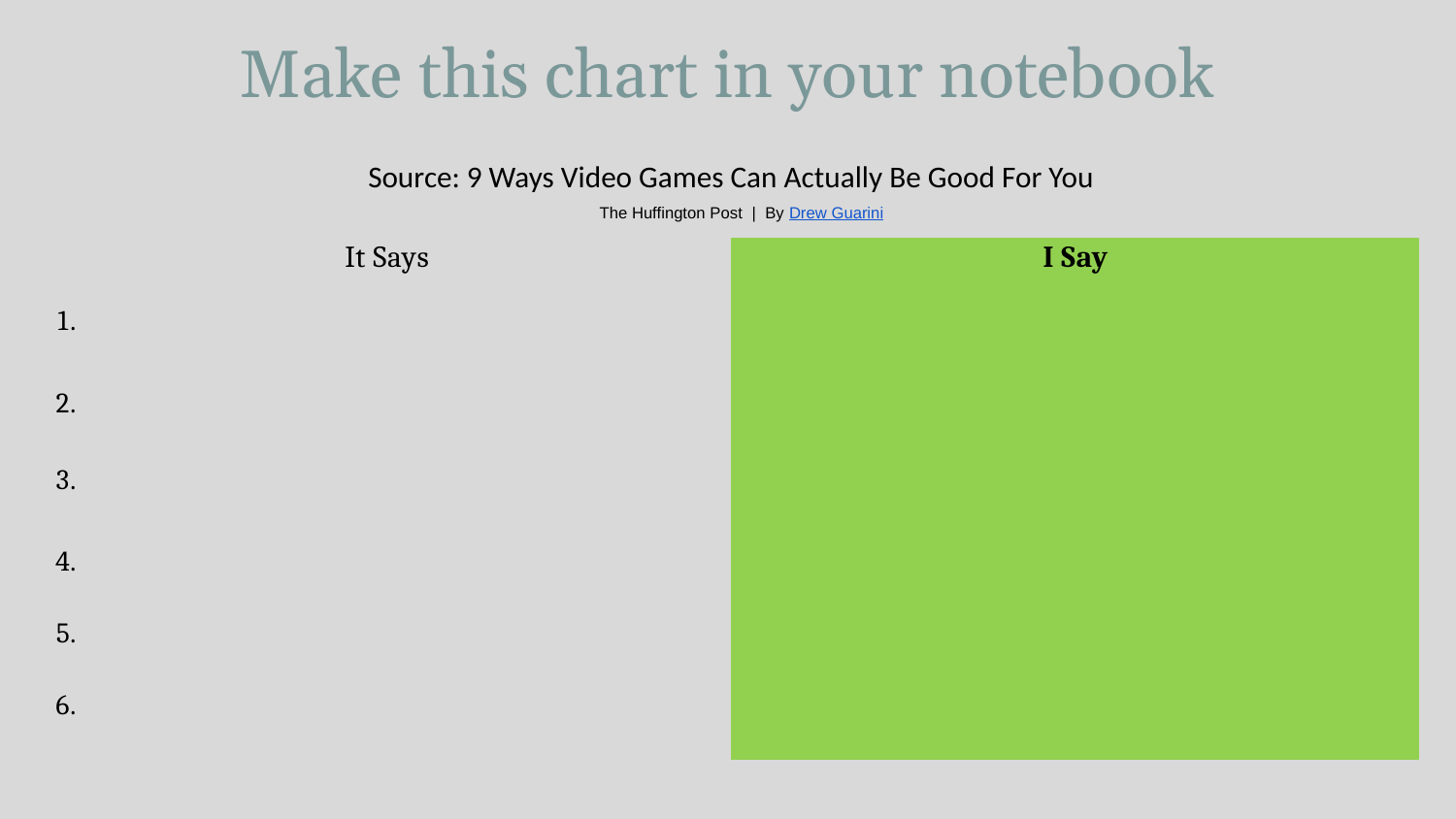

# Make this chart in your notebook
| Source: 9 Ways Video Games Can Actually Be Good For You The Huffington Post  |  By Drew Guarini |  |
| --- | --- |
| It Says | I Say |
| 1. |  |
| 2. |  |
| 3. |  |
| 4. |  |
| 5. |  |
| 6. |  |